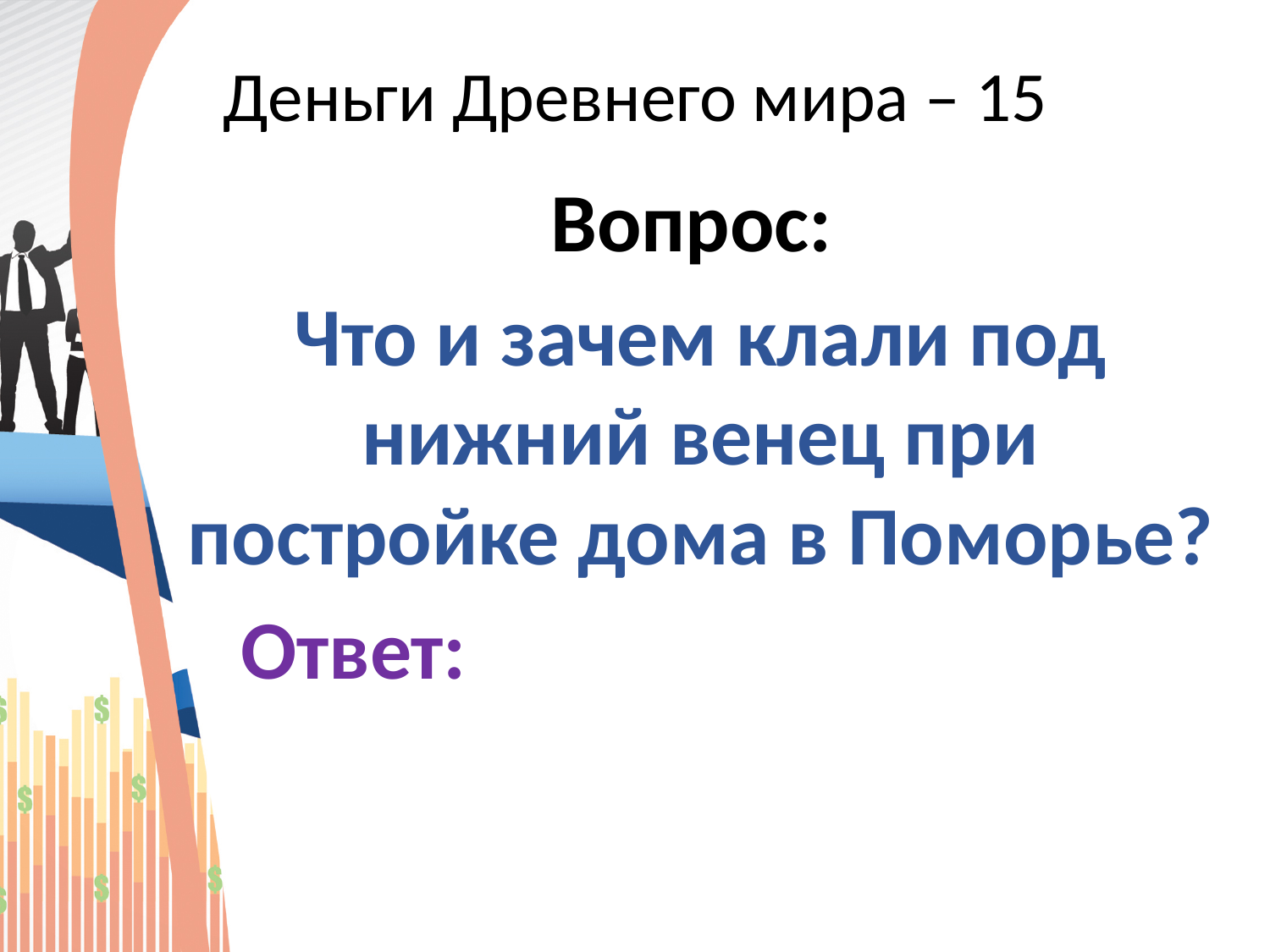

Деньги Древнего мира – 15

Вопрос:
Что и зачем клали под нижний венец при постройке дома в Поморье?
    Ответ: